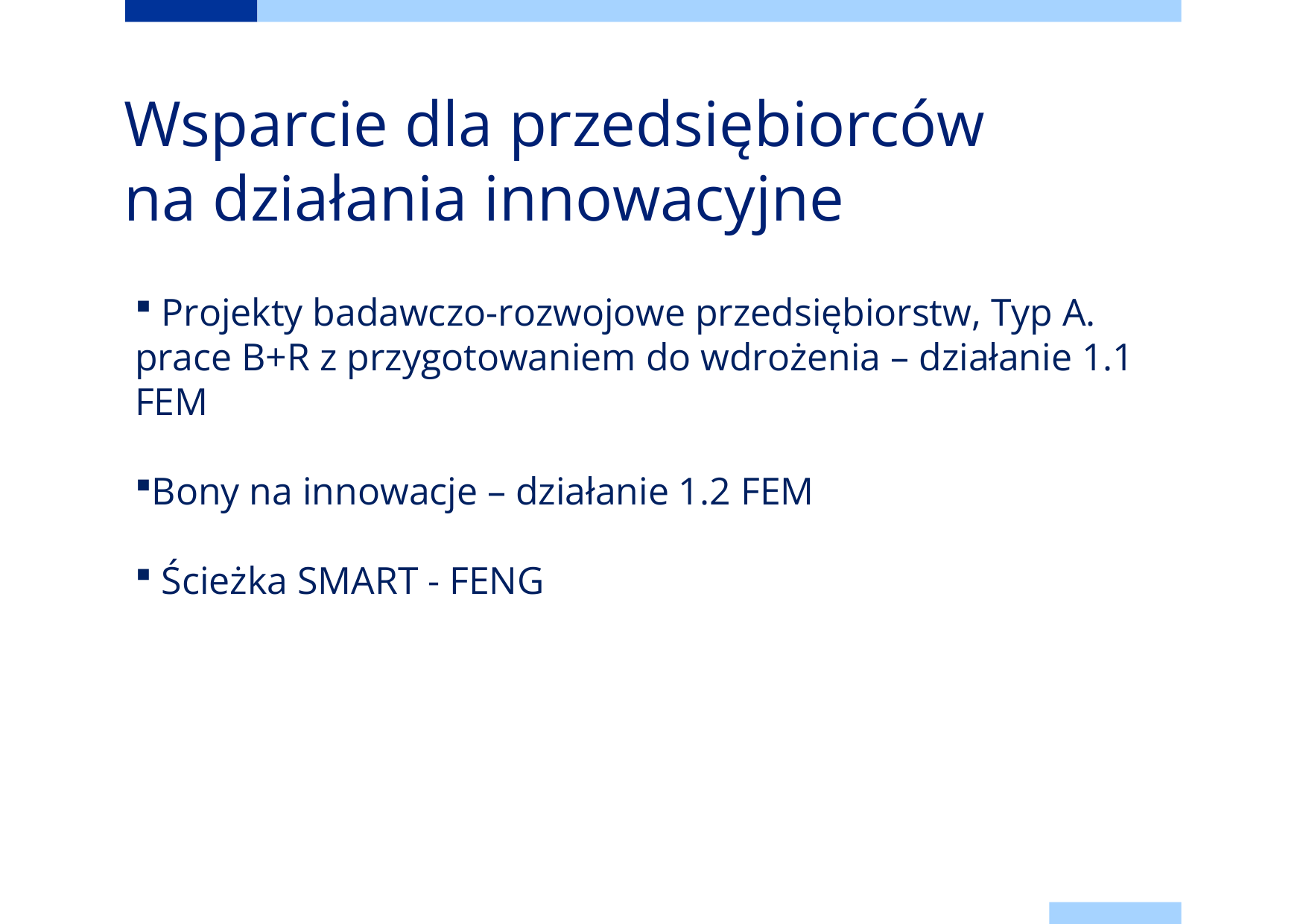

# Wsparcie dla przedsiębiorców na działania innowacyjne
 Projekty badawczo-rozwojowe przedsiębiorstw, Typ A. prace B+R z przygotowaniem do wdrożenia – działanie 1.1 FEM

Bony na innowacje – działanie 1.2 FEM

 Ścieżka SMART - FENG